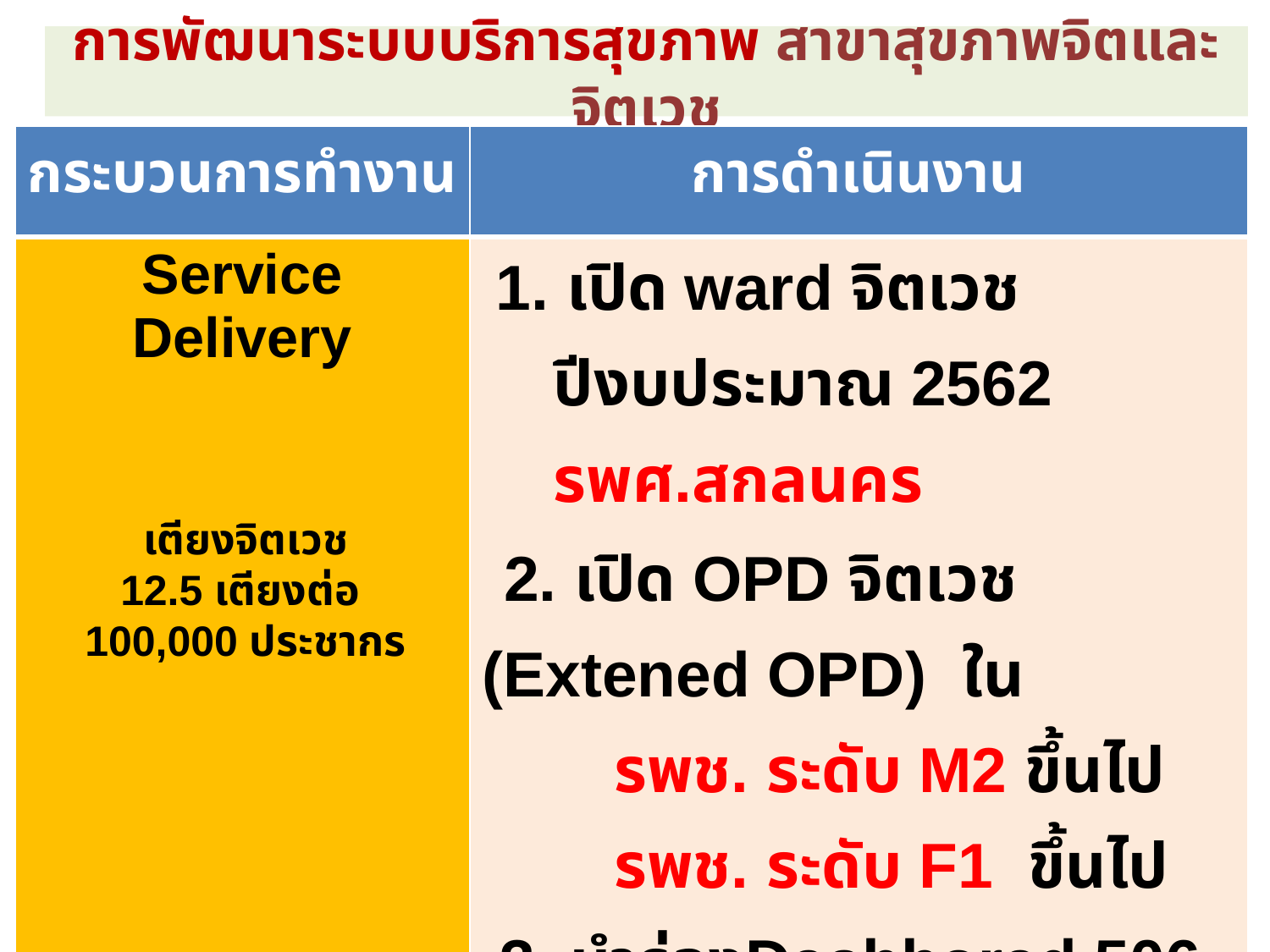

# การพัฒนาระบบบริการสุขภาพ สาขาสุขภาพจิตและจิตเวช
| กระบวนการทำงาน | การดำเนินงาน |
| --- | --- |
| Service Delivery | 1. เปิด ward จิตเวช ปีงบประมาณ 2562 รพศ.สกลนคร 2. เปิด OPD จิตเวช (Extened OPD) ใน รพช. ระดับ M2 ขึ้นไป รพช. ระดับ F1 ขึ้นไป 3. นำร่องDashborad 506 จิตเวช ปีงบประมาณ2562 ในพื้นที่ จังหวัดเลย หนองบัวลำภู |
เตียงจิตเวช
12.5 เตียงต่อ
100,000 ประชากร